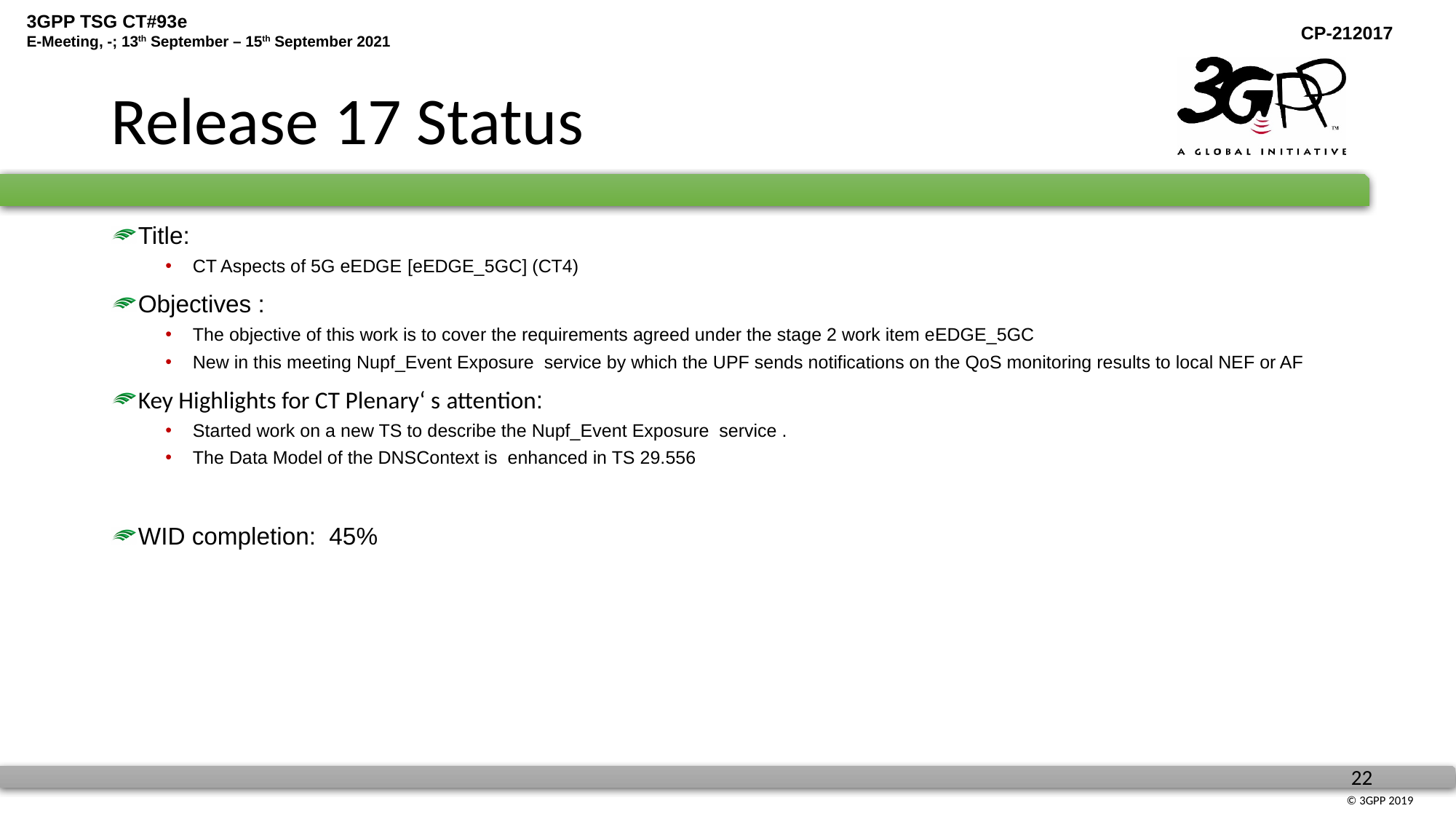

# Release 17 Status
Title:
CT Aspects of 5G eEDGE [eEDGE_5GC] (CT4)
Objectives :
The objective of this work is to cover the requirements agreed under the stage 2 work item eEDGE_5GC
New in this meeting Nupf_Event Exposure  service by which the UPF sends notifications on the QoS monitoring results to local NEF or AF
Key Highlights for CT Plenary‘ s attention:
Started work on a new TS to describe the Nupf_Event Exposure  service .
The Data Model of the DNSContext is  enhanced in TS 29.556

WID completion:  45%